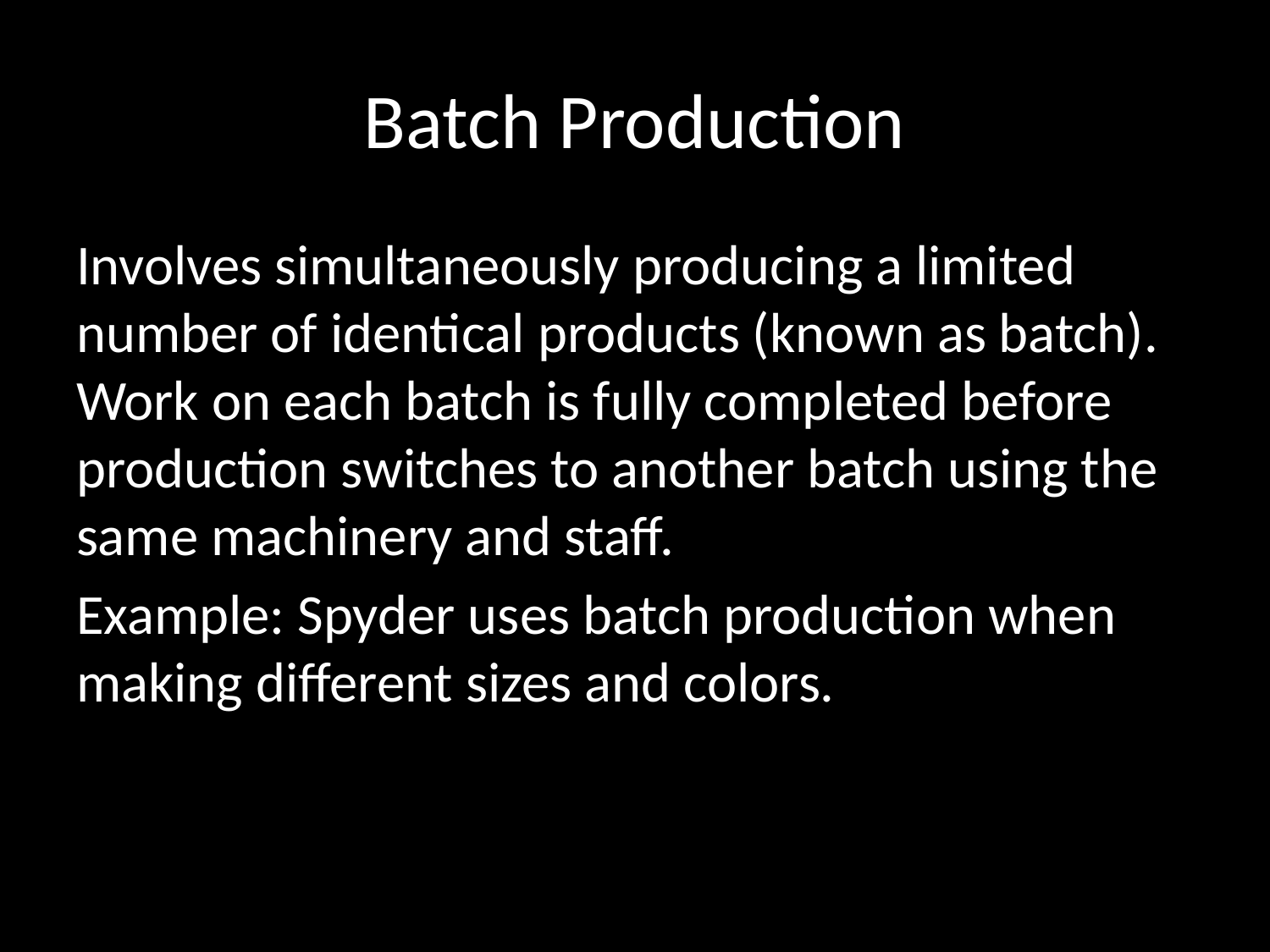

# Batch Production
Involves simultaneously producing a limited number of identical products (known as batch). Work on each batch is fully completed before production switches to another batch using the same machinery and staff.
Example: Spyder uses batch production when making different sizes and colors.